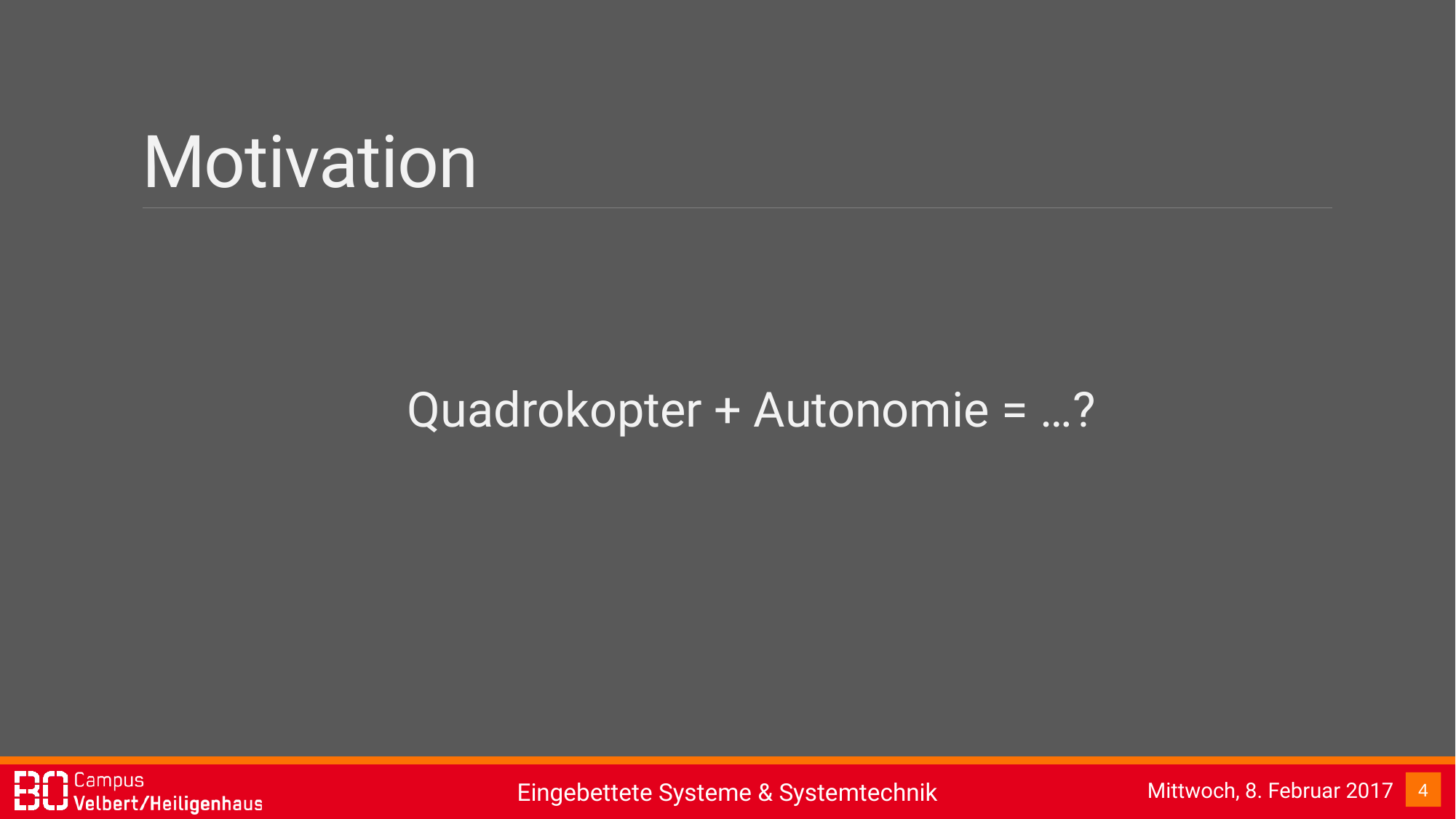

# Motivation
Quadrokopter + Autonomie = …?

Mittwoch, 8. Februar 2017
4